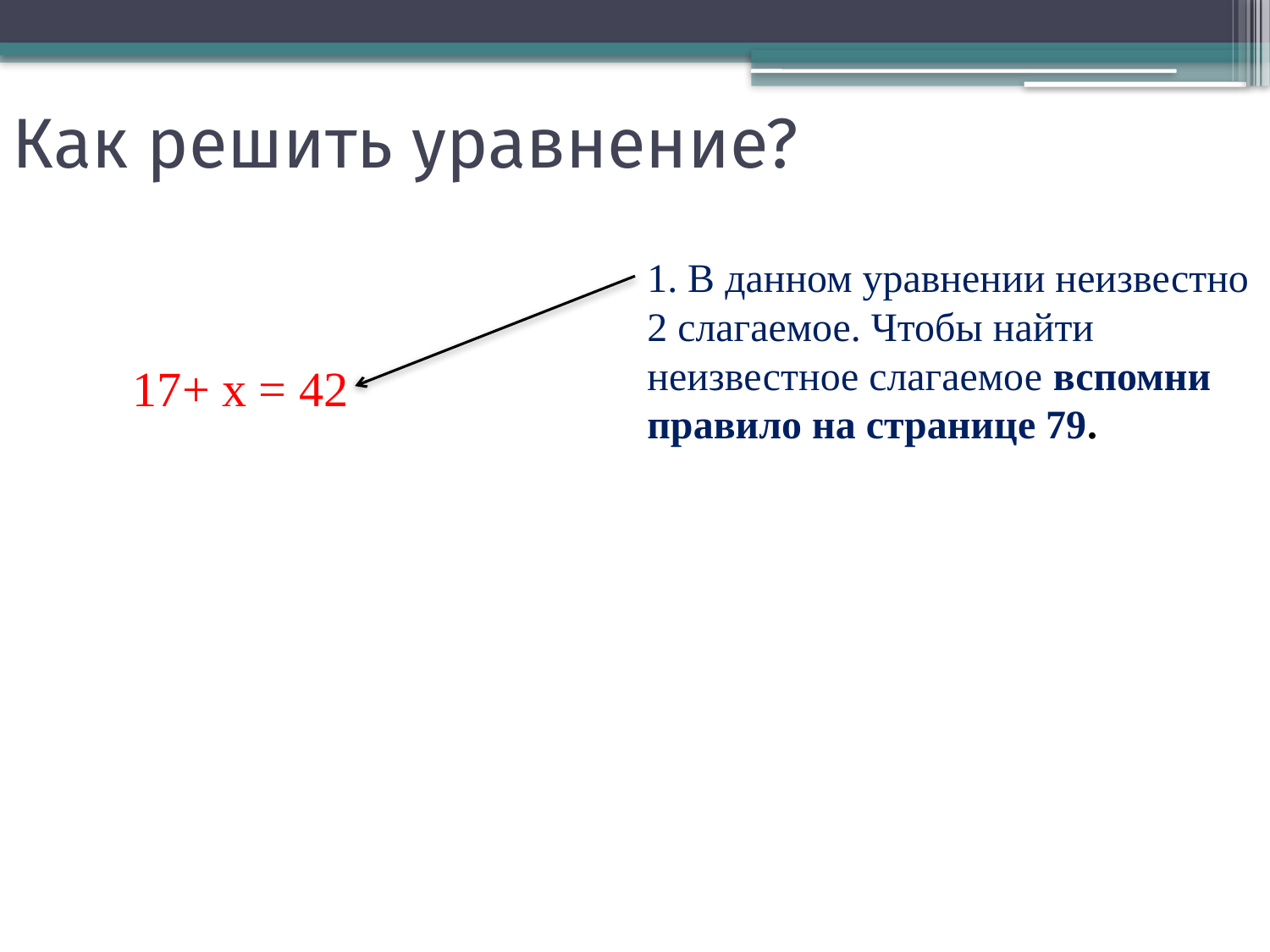

# Как решить уравнение?
1. В данном уравнении неизвестно 2 слагаемое. Чтобы найти неизвестное слагаемое вспомни правило на странице 79.
17+ х = 42